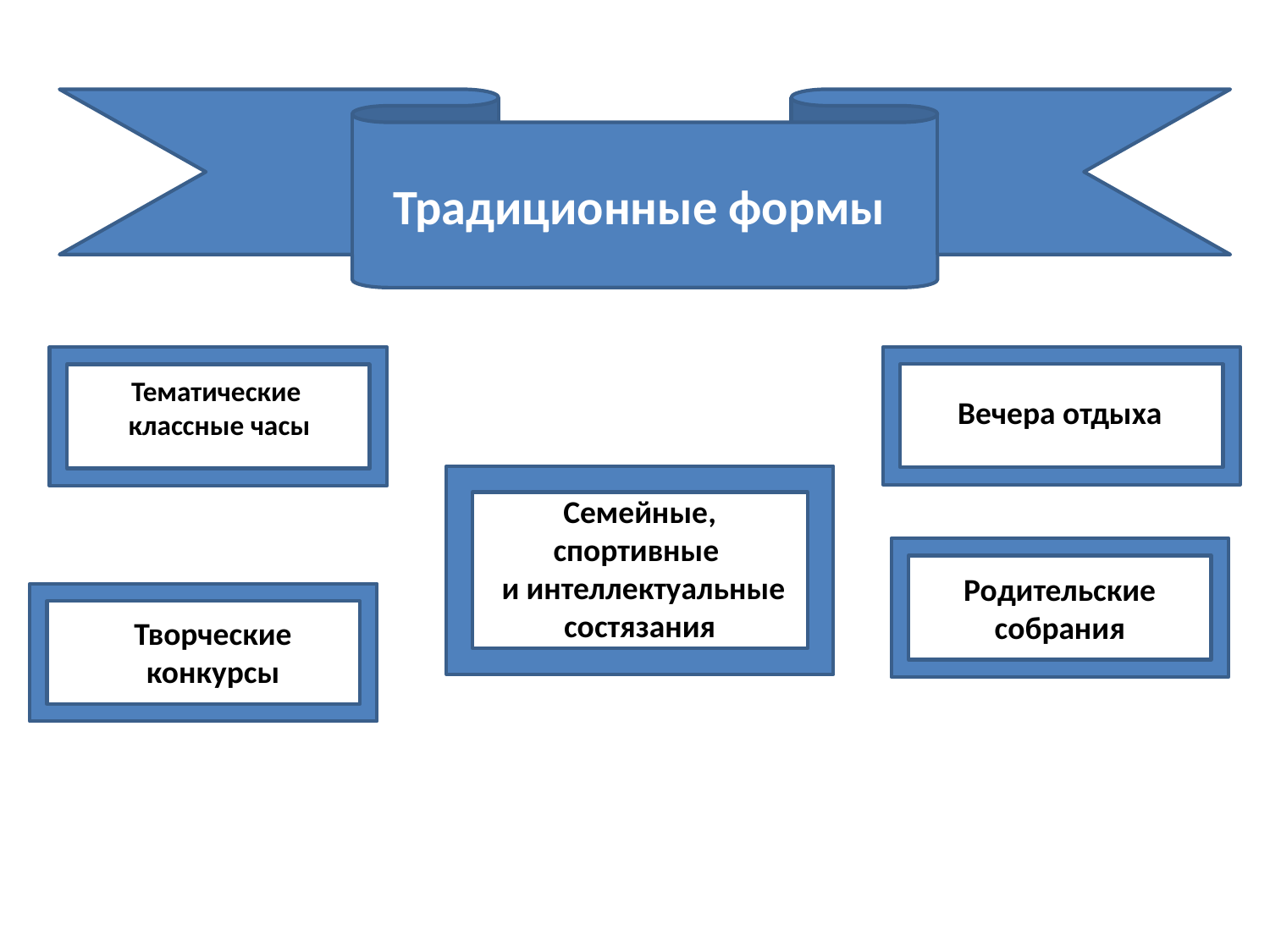

Традиционные формы

Тематические
классные часы
Вечера отдыха

Семейные, спортивные
 и интеллектуальные состязания

Родительские собрания

Творческие конкурсы